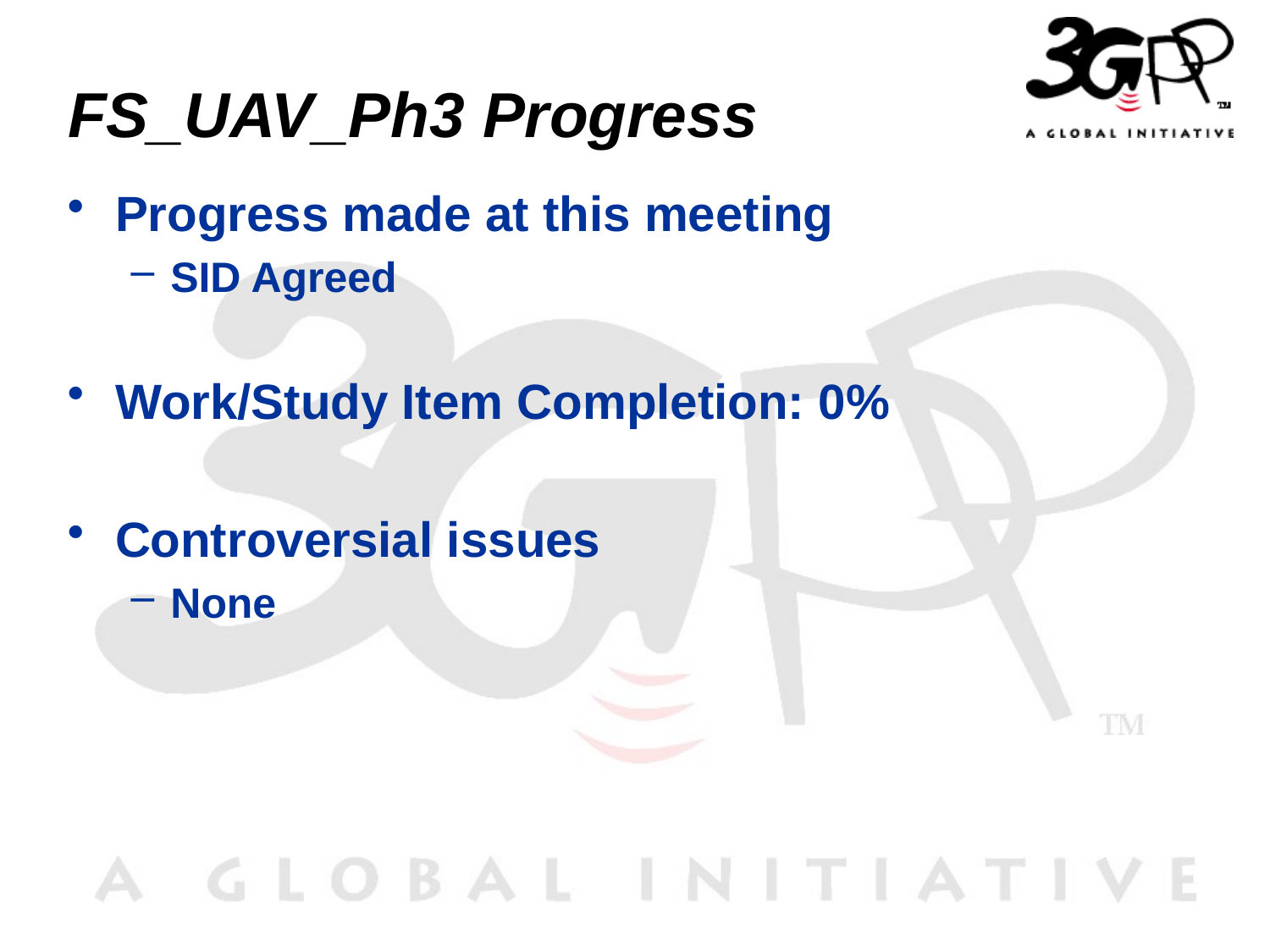

# FS_UAV_Ph3 Progress
Progress made at this meeting
SID Agreed

Work/Study Item Completion: 0%

Controversial issues
None
2